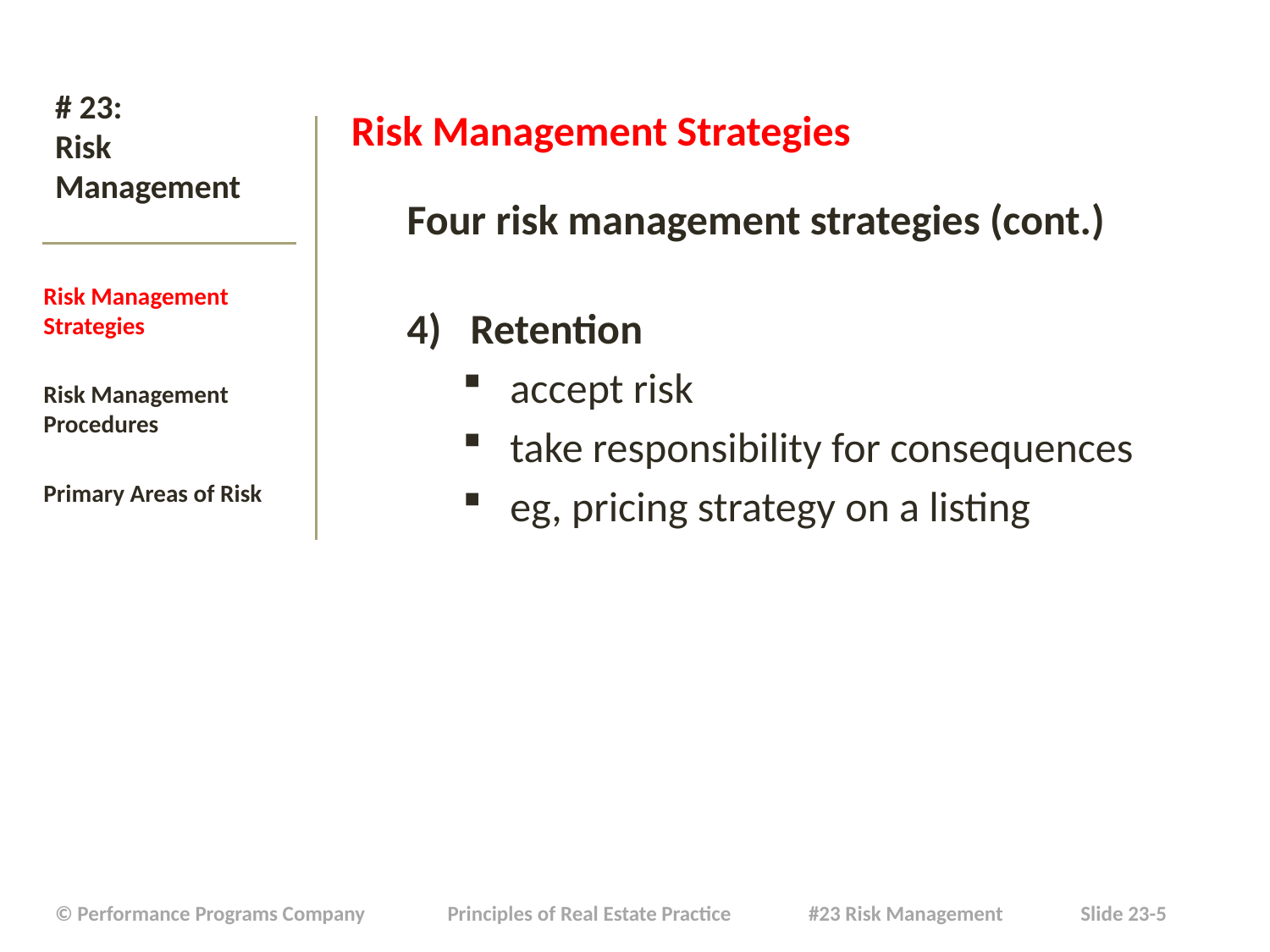

Risk Management Strategies

Four risk management strategies (cont.)

Retention
accept risk
take responsibility for consequences
eg, pricing strategy on a listing

# # 23: Risk Management

Risk Management Strategies

Risk Management Procedures

Primary Areas of Risk

| © Performance Programs Company Principles of Real Estate Practice #23 Risk Management Slide 23-5 |
| --- |